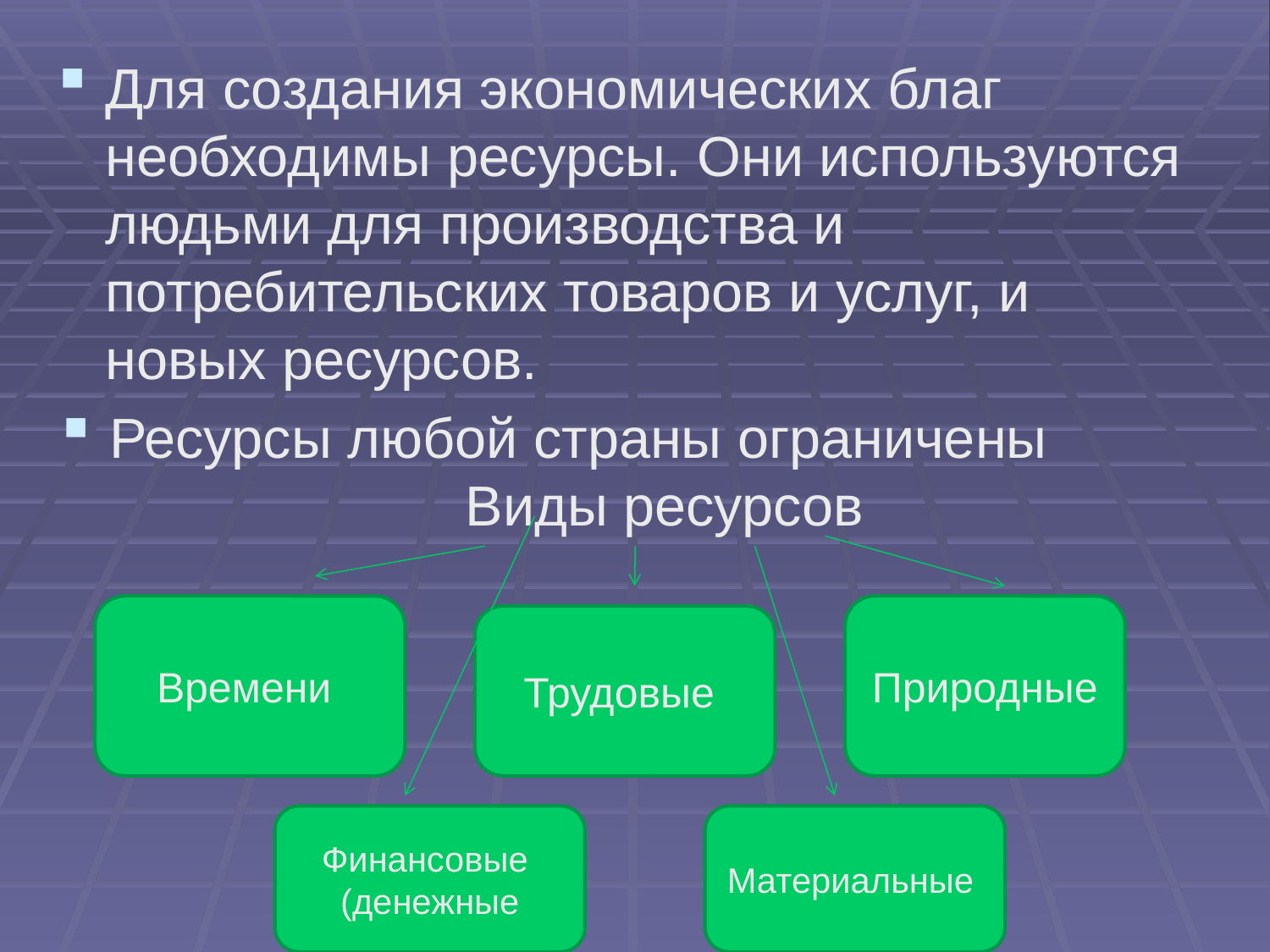

#
Для создания экономических благ необходимы ресурсы. Они используются людьми для производства и потребительских товаров и услуг, и новых ресурсов.
Ресурсы любой страны ограничены            Виды ресурсов

Времени
Природные
Трудовые
Финансовые
(денежные
Материальные